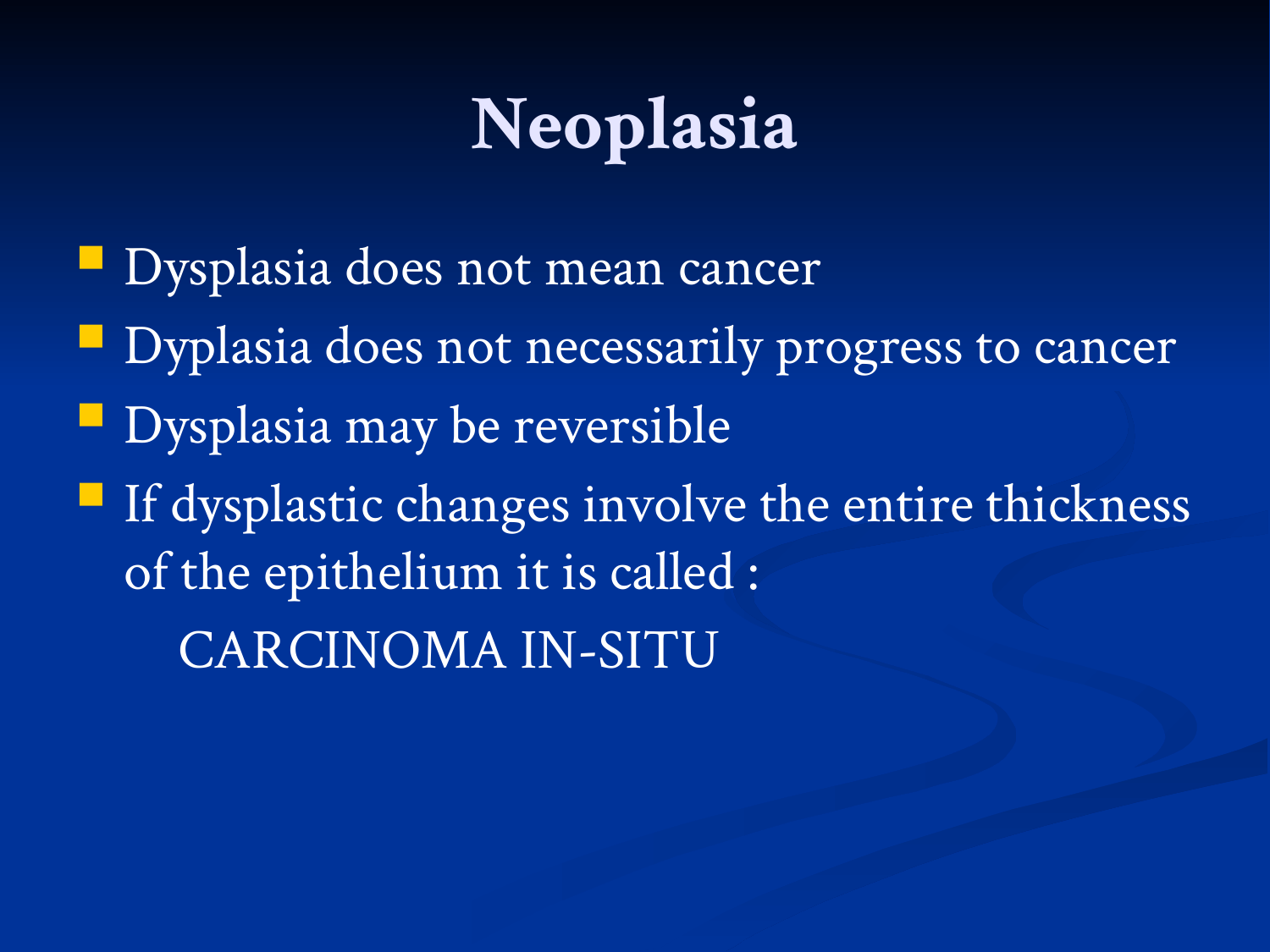

# Neoplasia
Dysplasia does not mean cancer
Dyplasia does not necessarily progress to cancer
Dysplasia may be reversible
If dysplastic changes involve the entire thickness of the epithelium it is called :
        CARCINOMA IN-SITU